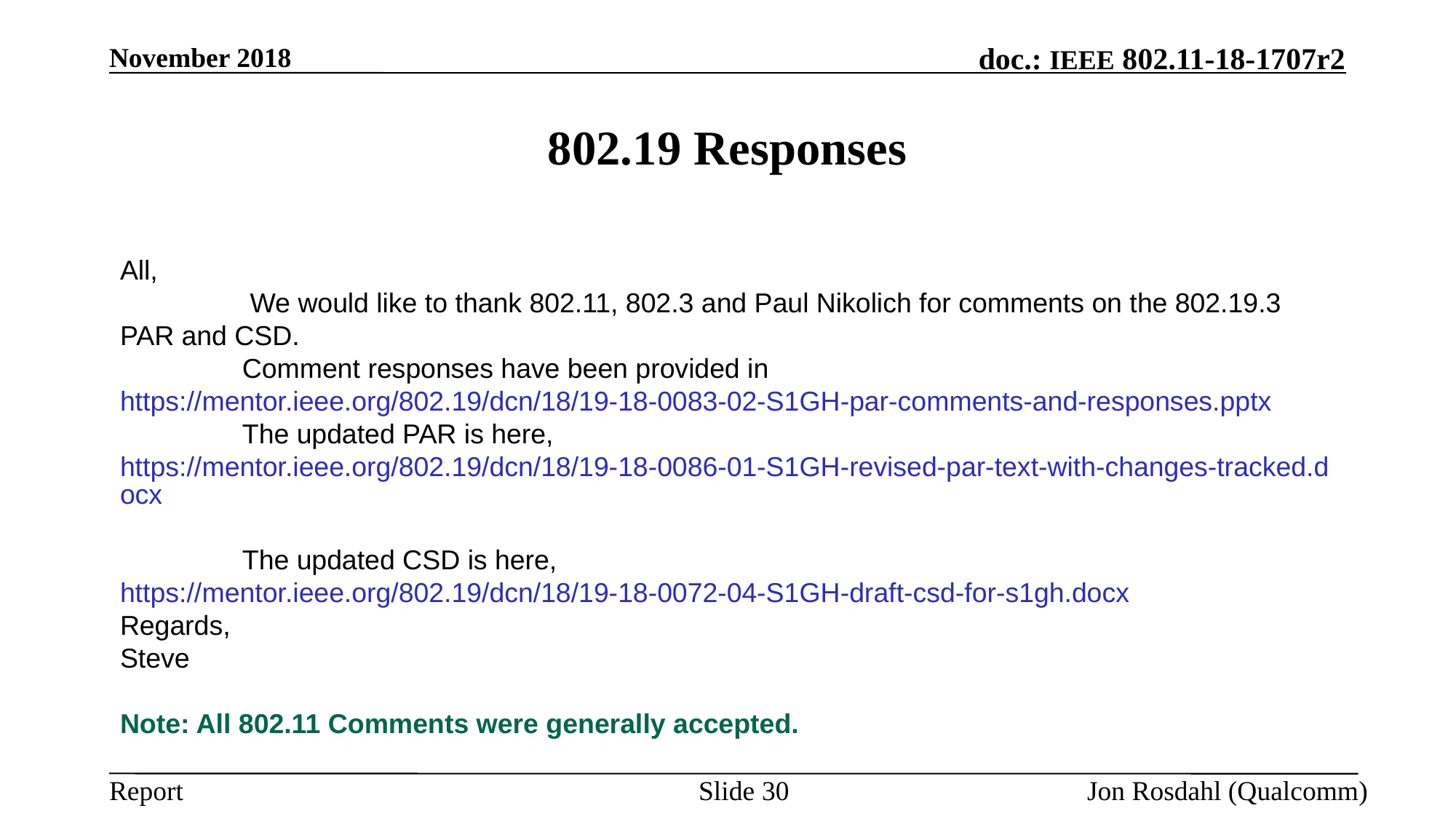

November 2018
# 802.19 Responses
All,
                 We would like to thank 802.11, 802.3 and Paul Nikolich for comments on the 802.19.3 PAR and CSD.
                Comment responses have been provided in https://mentor.ieee.org/802.19/dcn/18/19-18-0083-02-S1GH-par-comments-and-responses.pptx
                The updated PAR is here, https://mentor.ieee.org/802.19/dcn/18/19-18-0086-01-S1GH-revised-par-text-with-changes-tracked.docx
                The updated CSD is here, https://mentor.ieee.org/802.19/dcn/18/19-18-0072-04-S1GH-draft-csd-for-s1gh.docx
Regards,
Steve

Note: All 802.11 Comments were generally accepted.
Slide 30
Jon Rosdahl (Qualcomm)